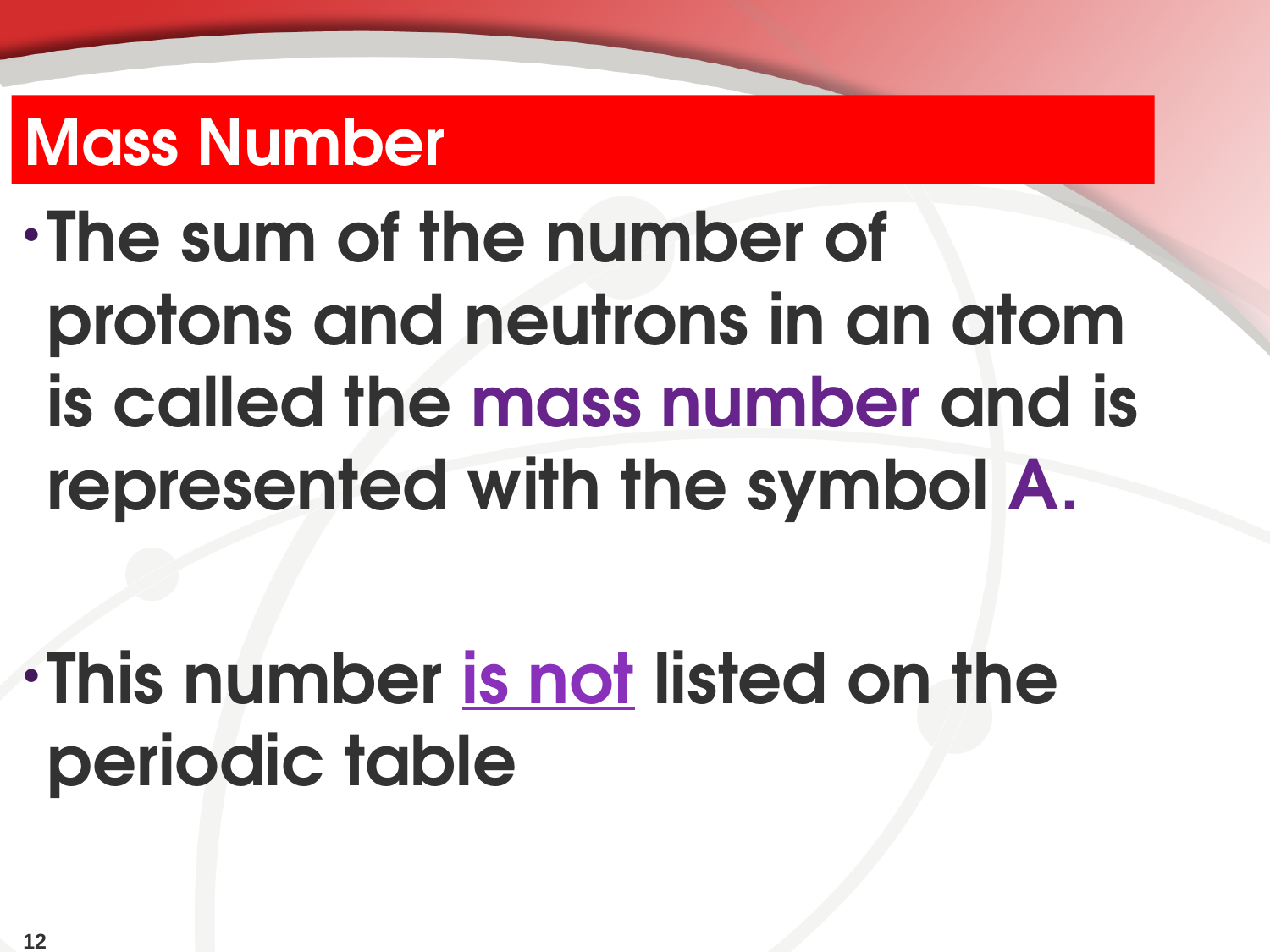

# Mass Number
The sum of the number of protons and neutrons in an atom is called the mass number and is represented with the symbol A.

This number is not listed on the periodic table
12